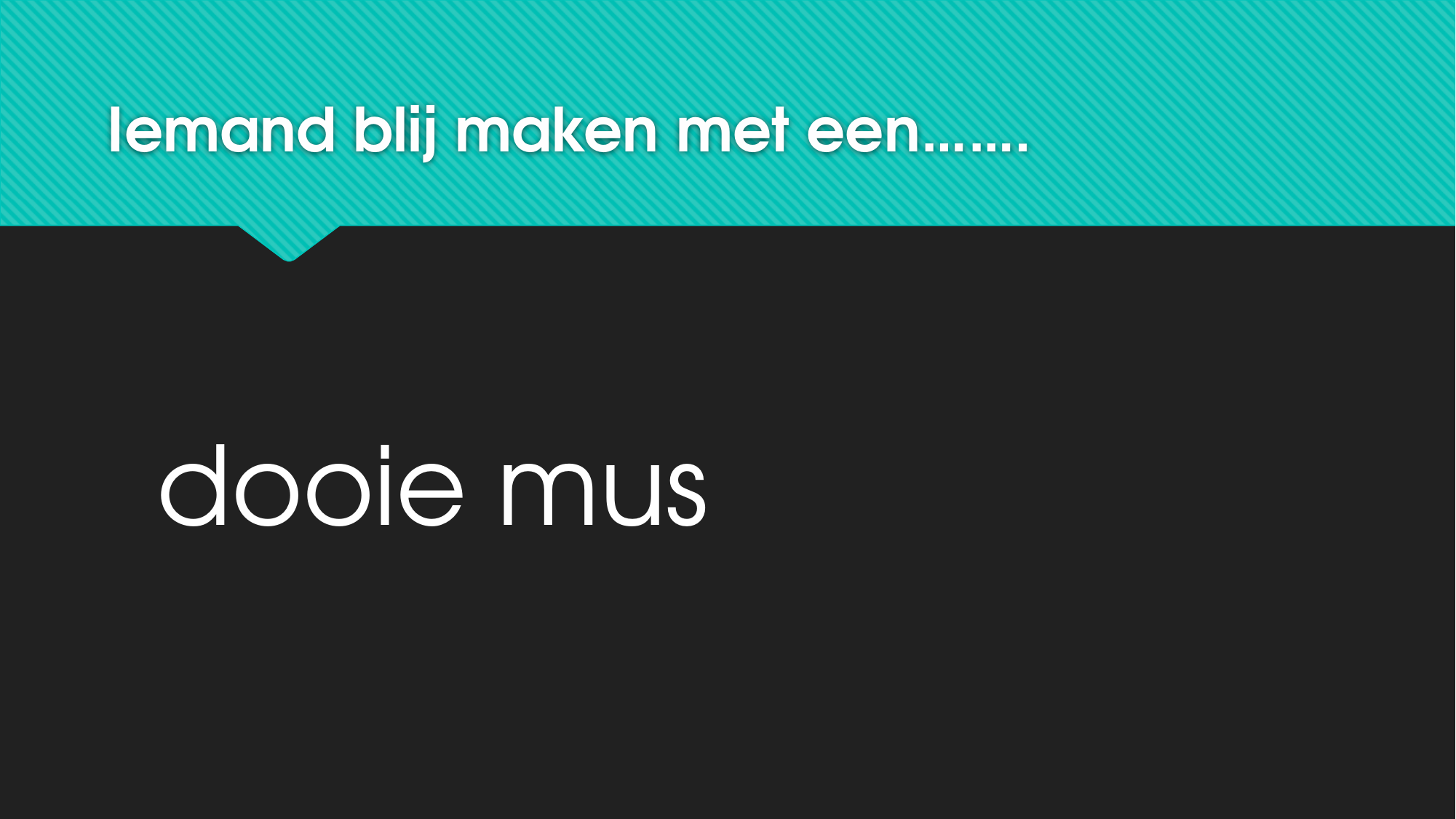

# Iemand blij maken met een…….

dooie mus